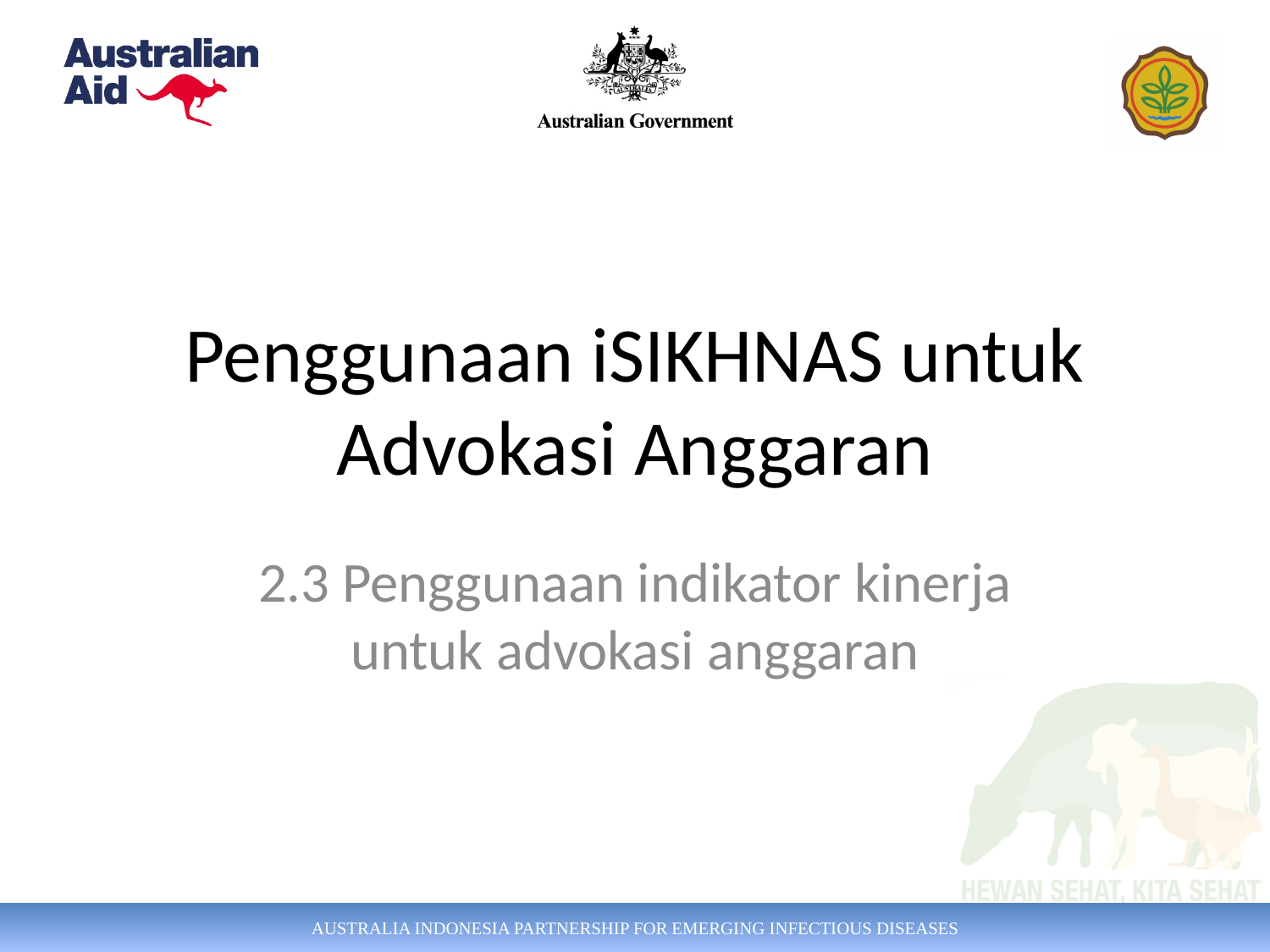

# Penggunaan iSIKHNAS untuk Advokasi Anggaran
2.3 Penggunaan indikator kinerja untuk advokasi anggaran